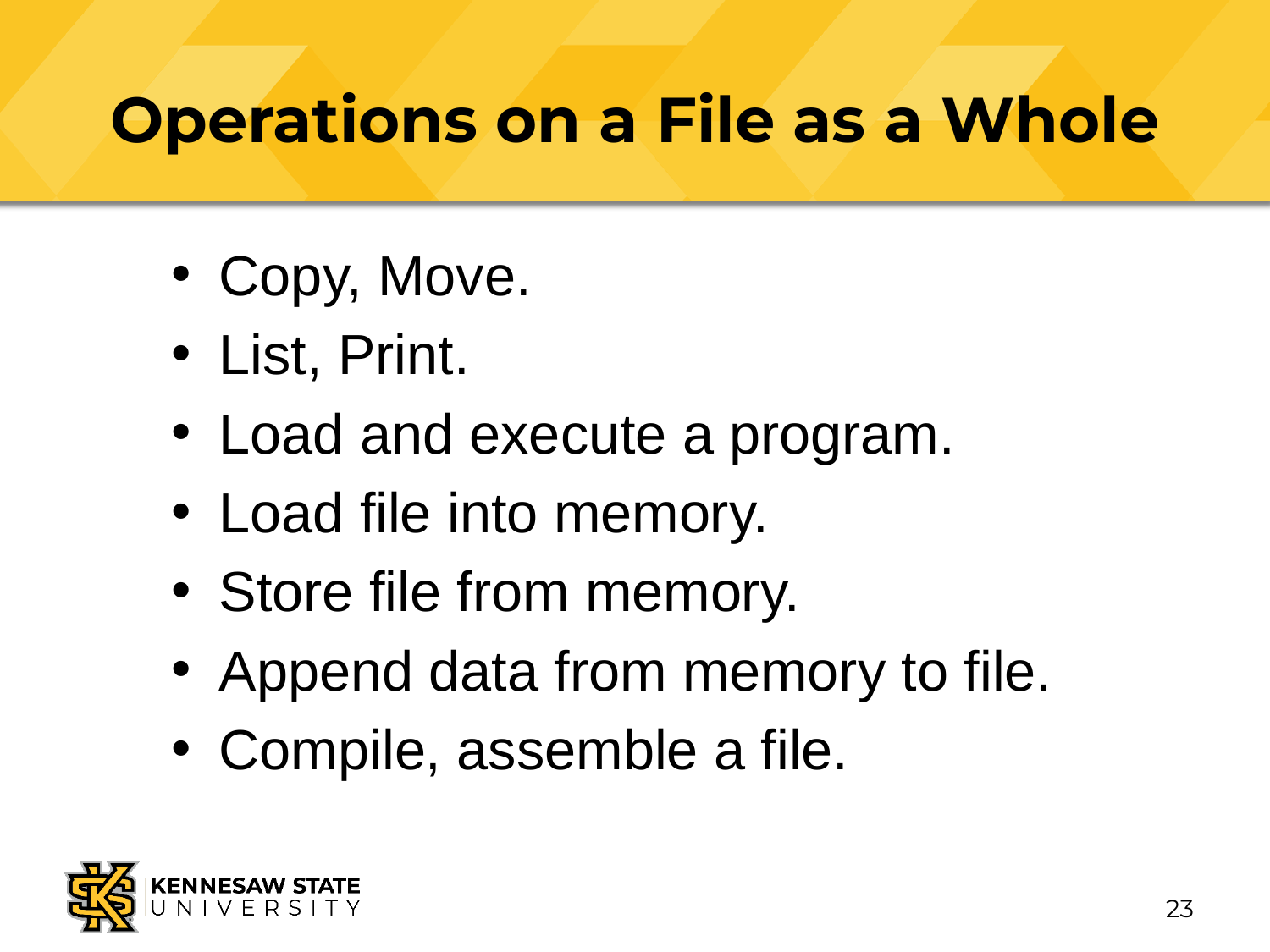

# Operations on a File as a Whole
Copy, Move.
List, Print.
Load and execute a program.
Load file into memory.
Store file from memory.
Append data from memory to file.
Compile, assemble a file.
23